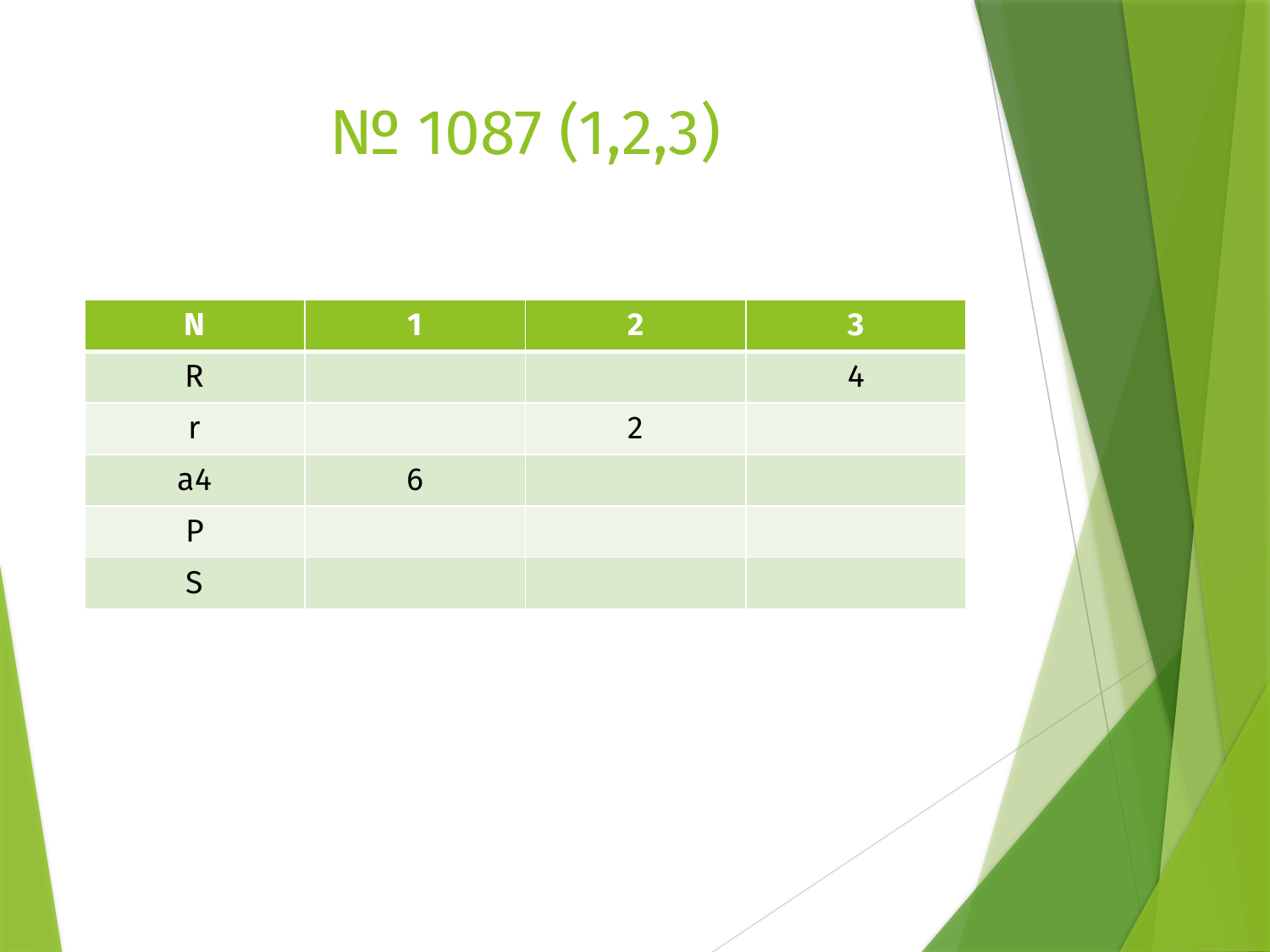

# № 1087 (1,2,3)
| N | 1 | 2 | 3 |
| --- | --- | --- | --- |
| R |  |  | 4 |
| r |  | 2 |  |
| a4 | 6 |  |  |
| P |  |  |  |
| S |  |  |  |